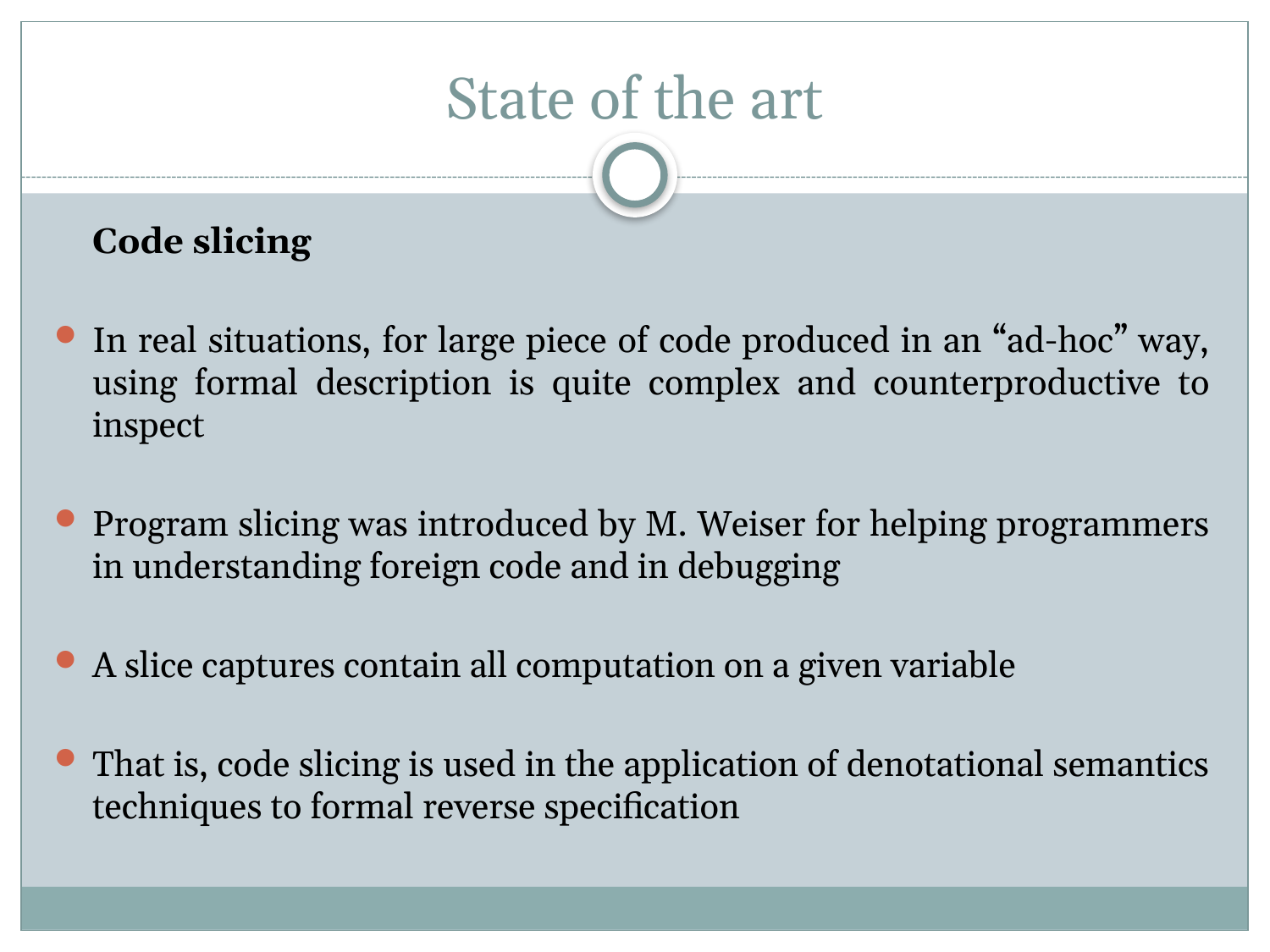

# State of the art
	Code slicing

In real situations, for large piece of code produced in an “ad-hoc” way, using formal description is quite complex and counterproductive to inspect

Program slicing was introduced by M. Weiser for helping programmers in understanding foreign code and in debugging

A slice captures contain all computation on a given variable

That is, code slicing is used in the application of denotational semantics techniques to formal reverse specification